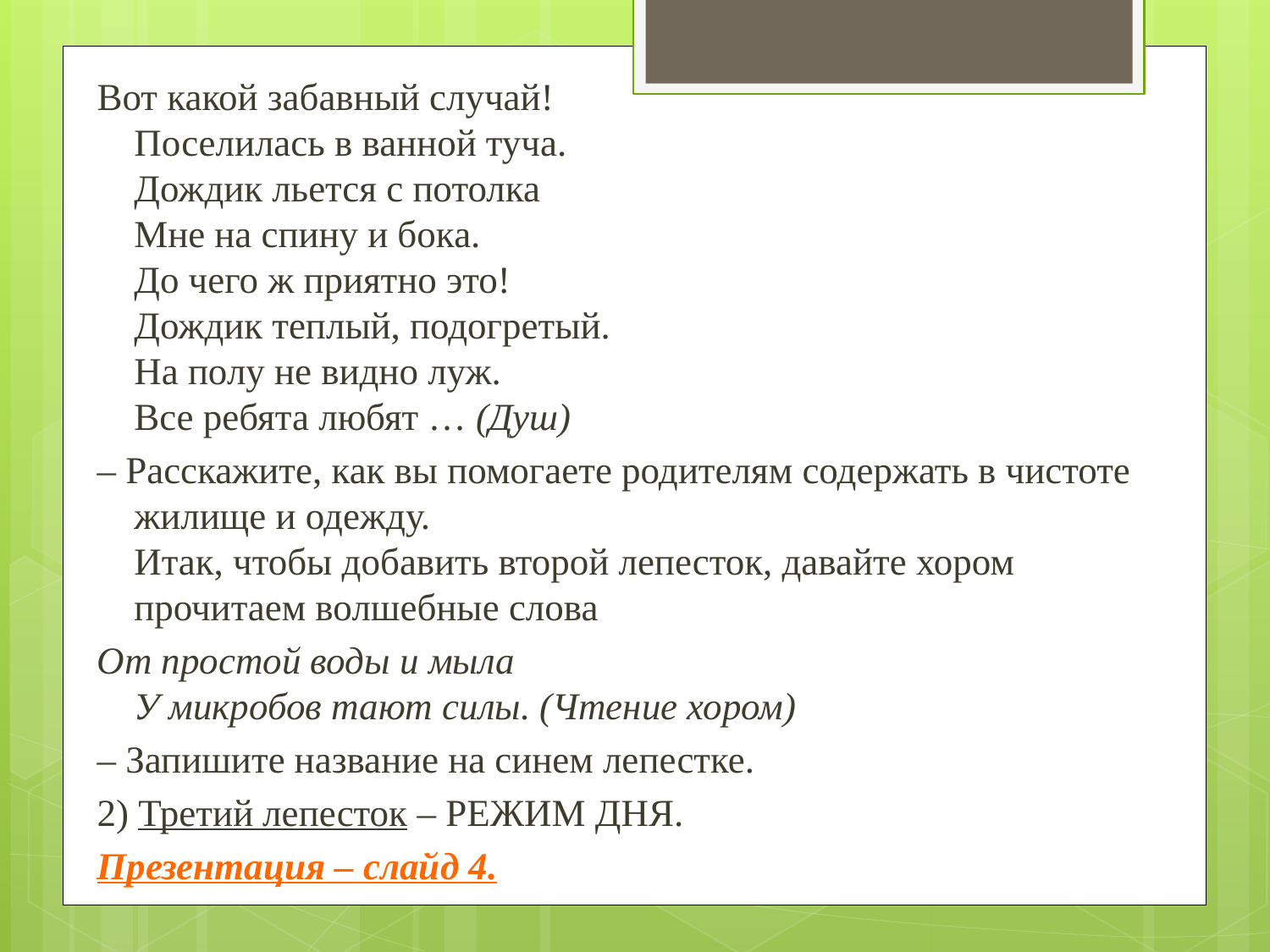

Вот какой забавный случай!
Поселилась в ванной туча.
Дождик льется с потолка
Мне на спину и бока.
До чего ж приятно это!
Дождик теплый, подогретый.
На полу не видно луж.
Все ребята любят … (Душ)
– Расскажите, как вы помогаете родителям содержать в чистоте жилище и одежду.
Итак, чтобы добавить второй лепесток, давайте хором прочитаем волшебные слова
От простой воды и мыла
У микробов тают силы. (Чтение хором)
– Запишите название на синем лепестке.
2) Третий лепесток – РЕЖИМ ДНЯ.
Презентация – слайд 4.

#